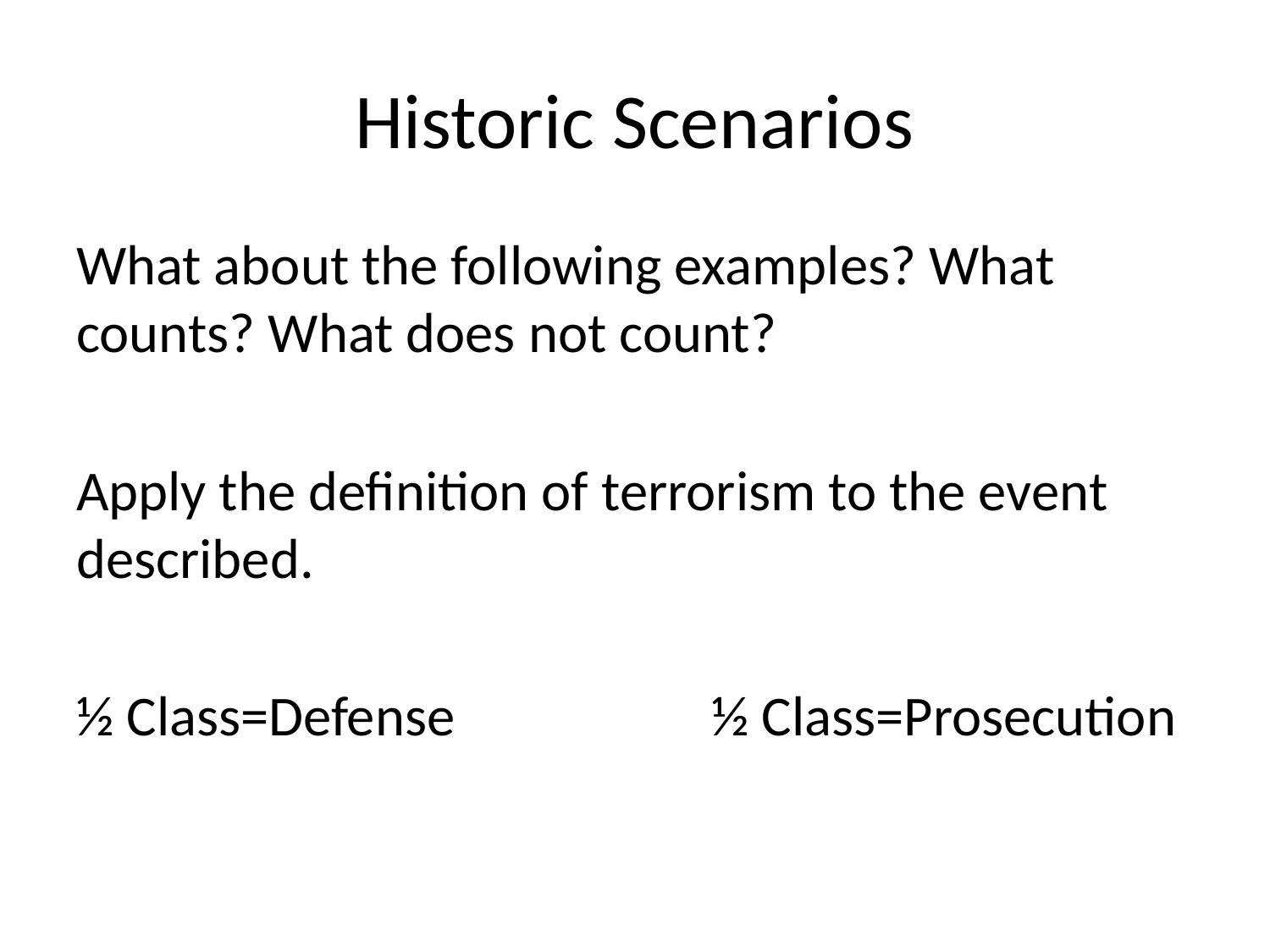

# Historic Scenarios
What about the following examples? What counts? What does not count?

Apply the definition of terrorism to the event described.

½ Class=Defense			½ Class=Prosecution